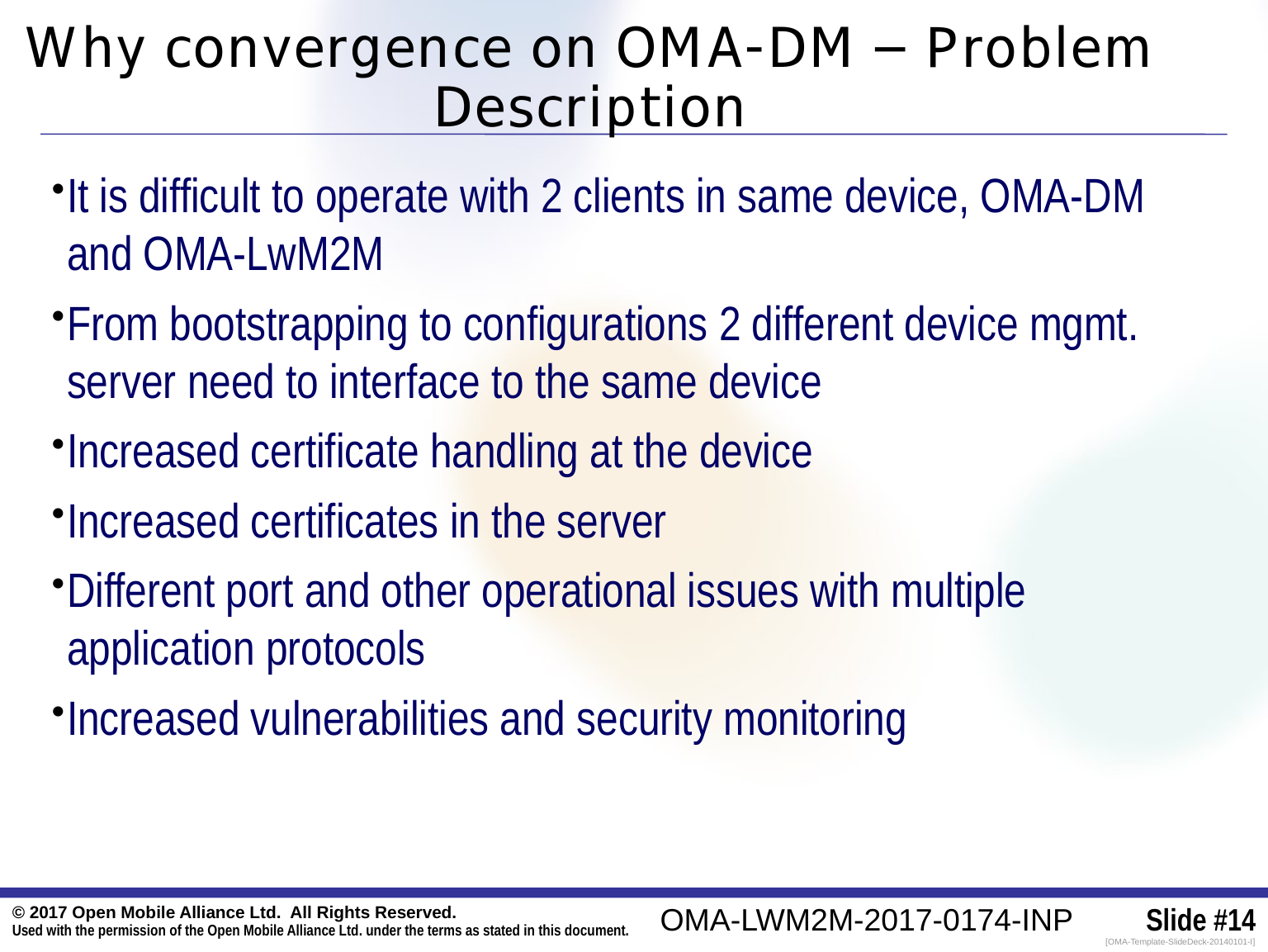

Why convergence on OMA-DM – Problem Description
It is difficult to operate with 2 clients in same device, OMA-DM and OMA-LwM2M
From bootstrapping to configurations 2 different device mgmt. server need to interface to the same device
Increased certificate handling at the device
Increased certificates in the server
Different port and other operational issues with multiple application protocols
Increased vulnerabilities and security monitoring